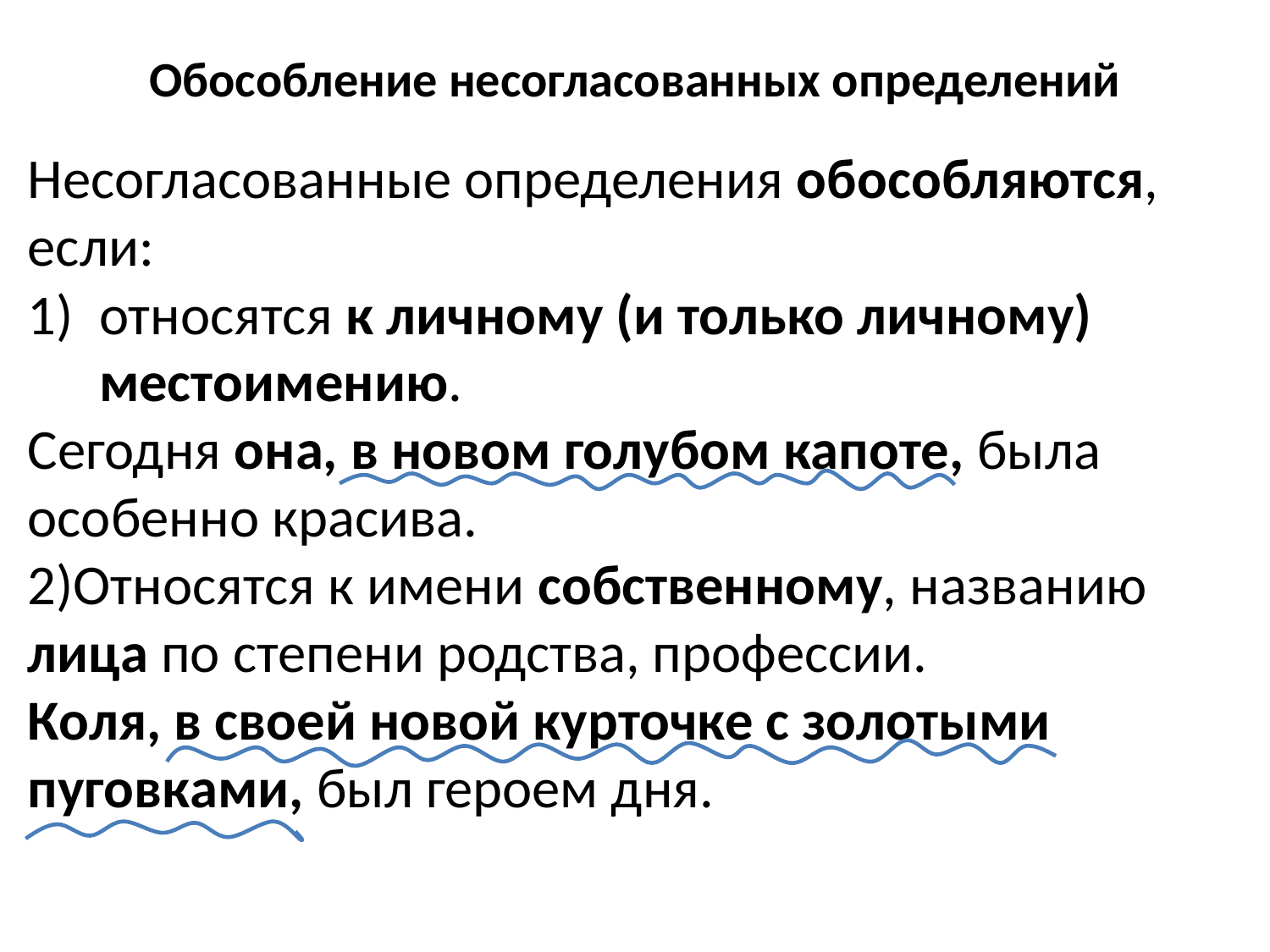

# Обособление несогласованных определений
Несогласованные определения обособляются, если:
относятся к личному (и только личному) местоимению.
Сегодня она, в новом голубом капоте, была особенно красива.
2)Относятся к имени собственному, названию лица по степени родства, профессии.
Коля, в своей новой курточке с золотыми пуговками, был героем дня.